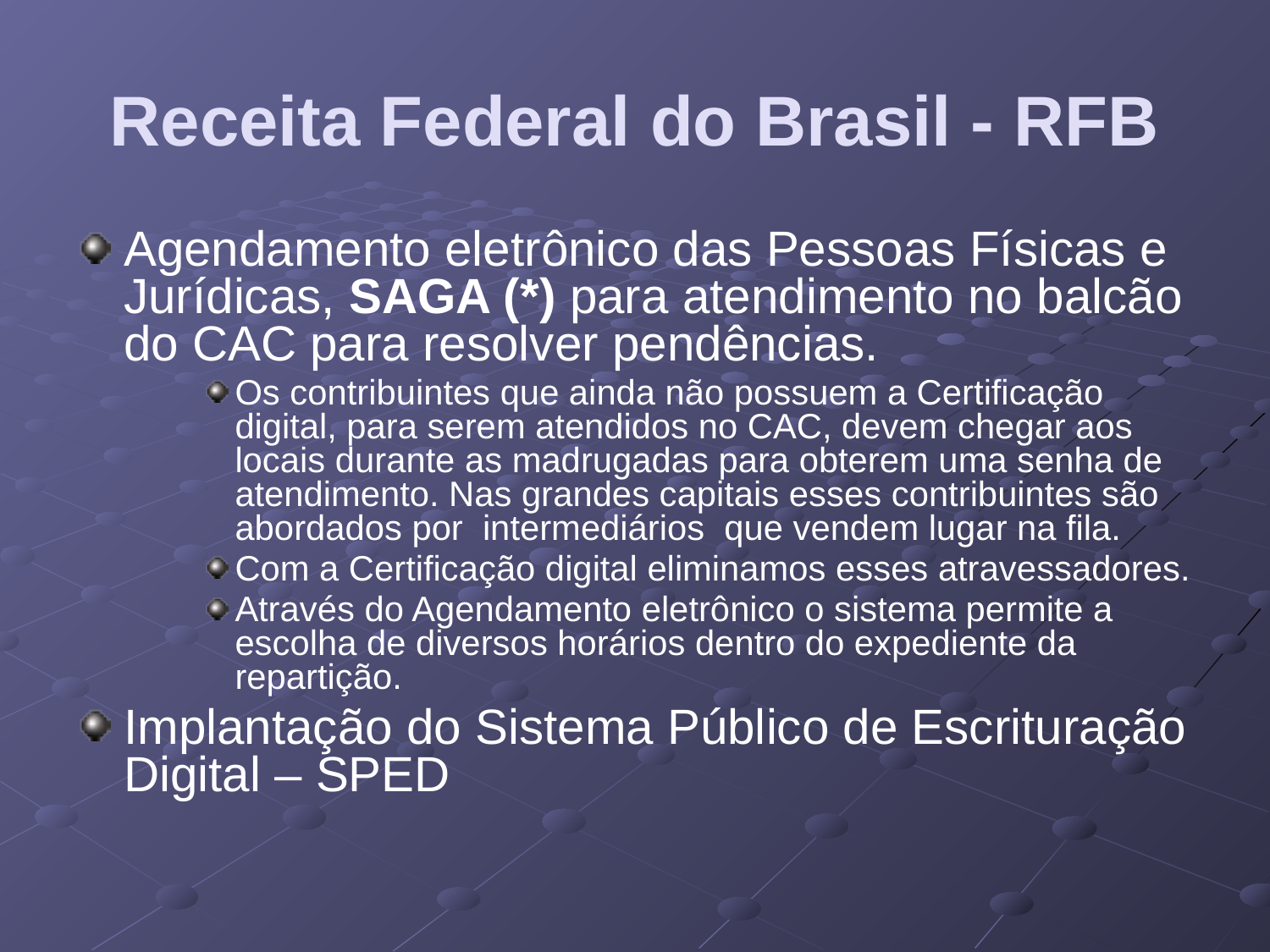

# Receita Federal do Brasil - RFB
Agendamento eletrônico das Pessoas Físicas e Jurídicas, SAGA (*) para atendimento no balcão do CAC para resolver pendências.
Os contribuintes que ainda não possuem a Certificação digital, para serem atendidos no CAC, devem chegar aos locais durante as madrugadas para obterem uma senha de atendimento. Nas grandes capitais esses contribuintes são abordados por  intermediários  que vendem lugar na fila.
Com a Certificação digital eliminamos esses atravessadores.
Através do Agendamento eletrônico o sistema permite a escolha de diversos horários dentro do expediente da repartição.
Implantação do Sistema Público de Escrituração Digital – SPED